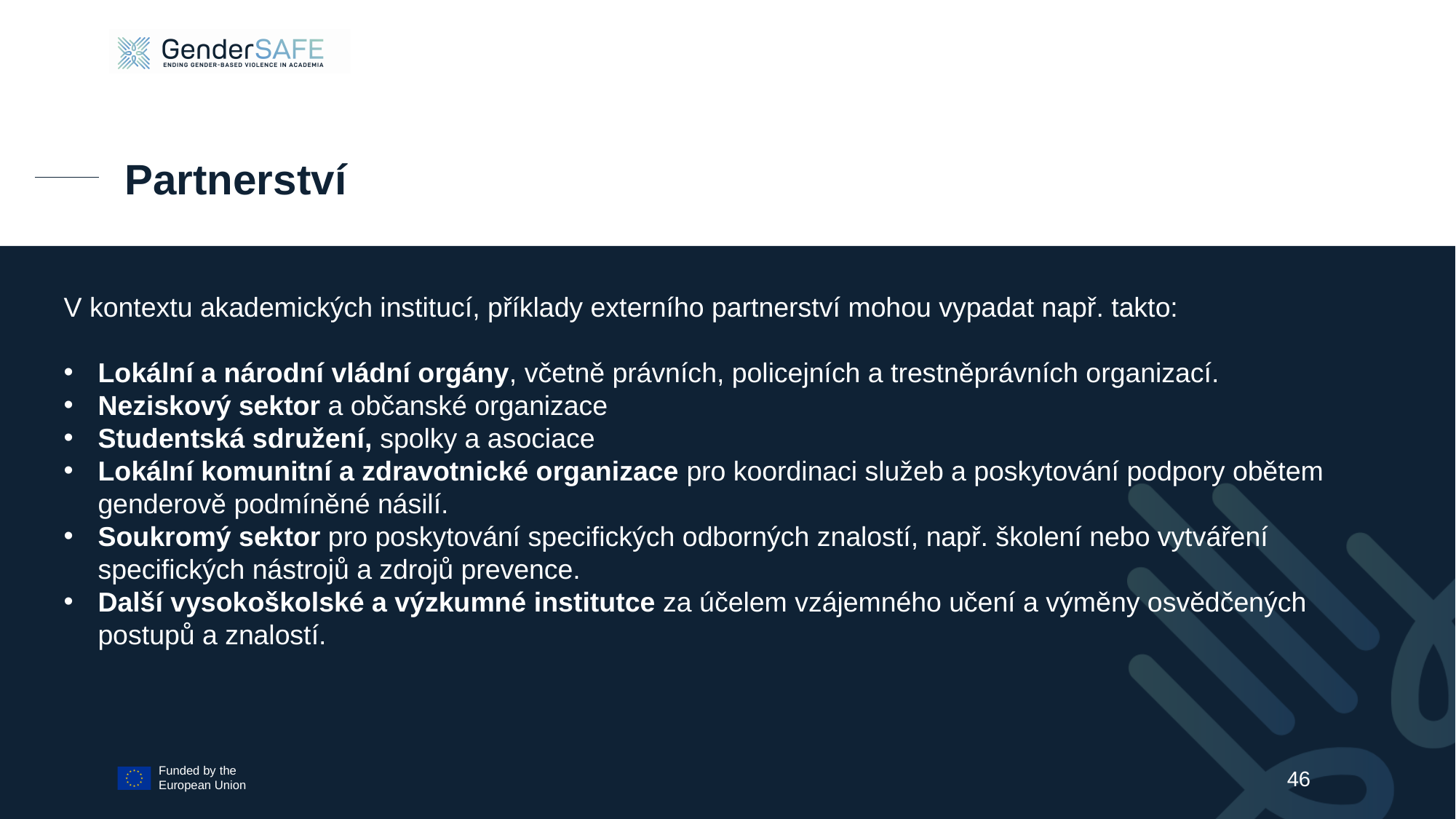

# Partnerství
V kontextu akademických institucí, příklady externího partnerství mohou vypadat např. takto:

Lokální a národní vládní orgány, včetně právních, policejních a trestněprávních organizací.
Neziskový sektor a občanské organizace
Studentská sdružení, spolky a asociace
Lokální komunitní a zdravotnické organizace pro koordinaci služeb a poskytování podpory obětem genderově podmíněné násilí.
Soukromý sektor pro poskytování specifických odborných znalostí, např. školení nebo vytváření specifických nástrojů a zdrojů prevence.
Další vysokoškolské a výzkumné institutce za účelem vzájemného učení a výměny osvědčených postupů a znalostí.